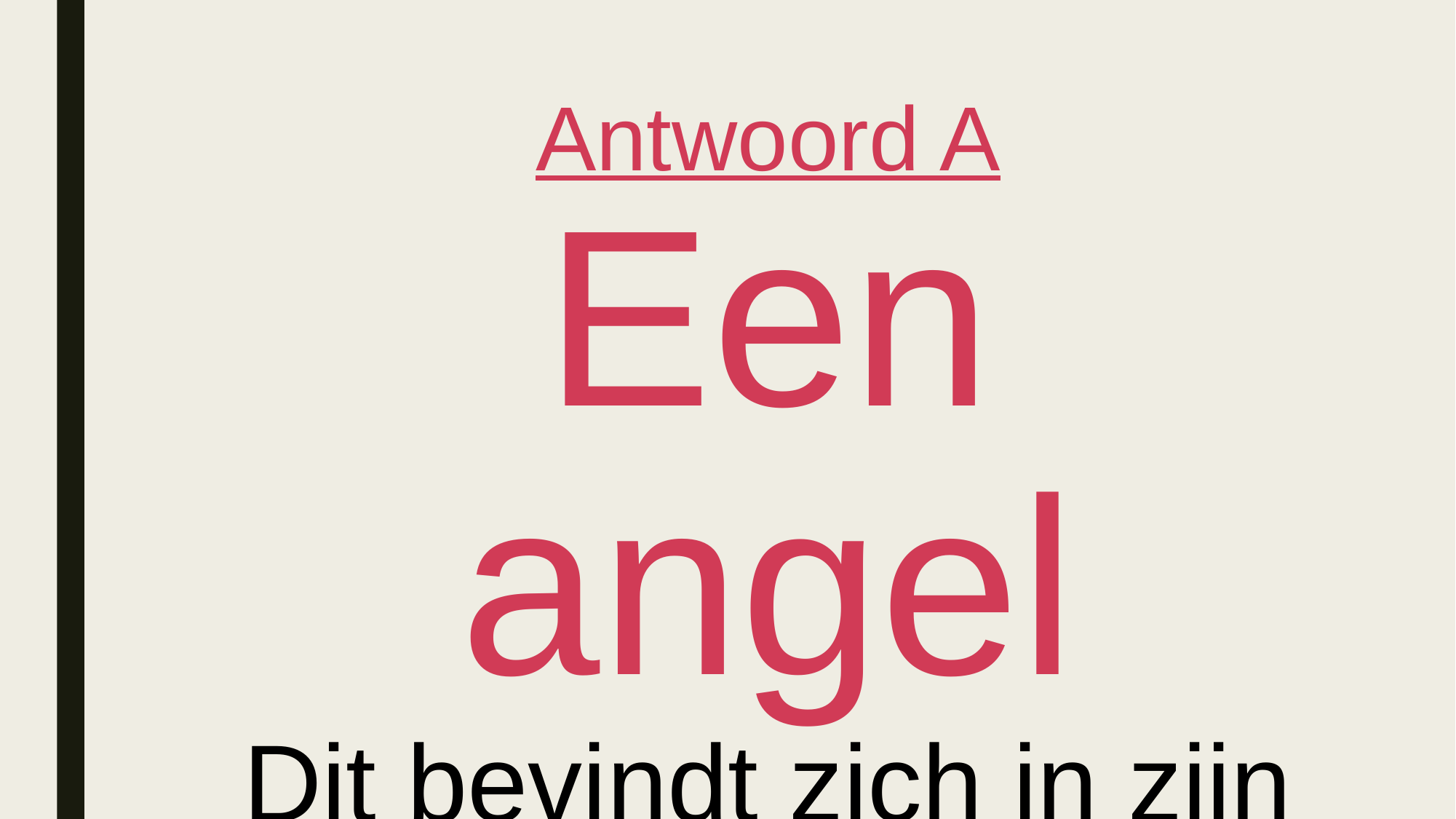

# Antwoord A Een angel Dit bevindt zich in zijn staart.